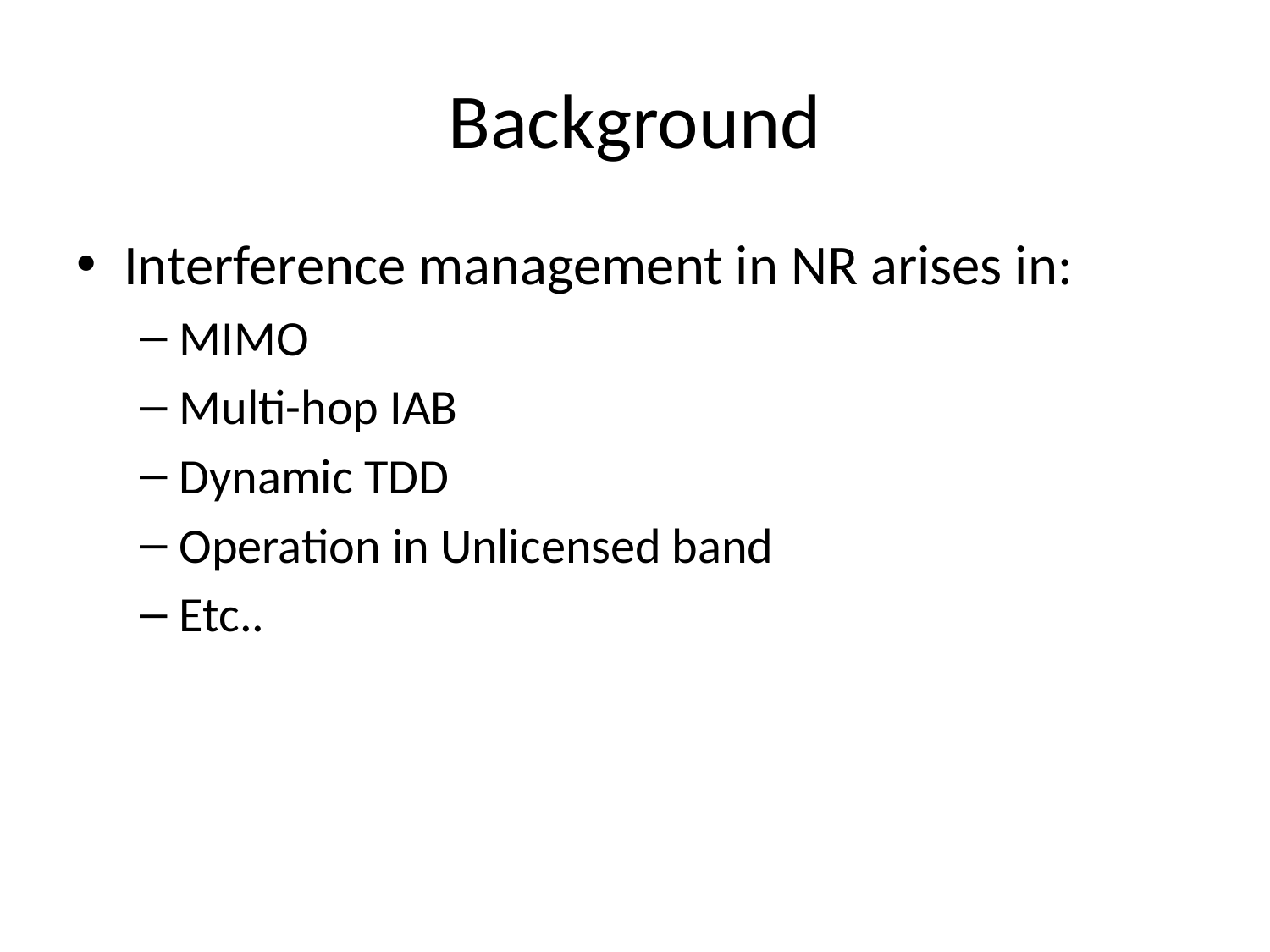

# Background
Interference management in NR arises in:
MIMO
Multi-hop IAB
Dynamic TDD
Operation in Unlicensed band
Etc..